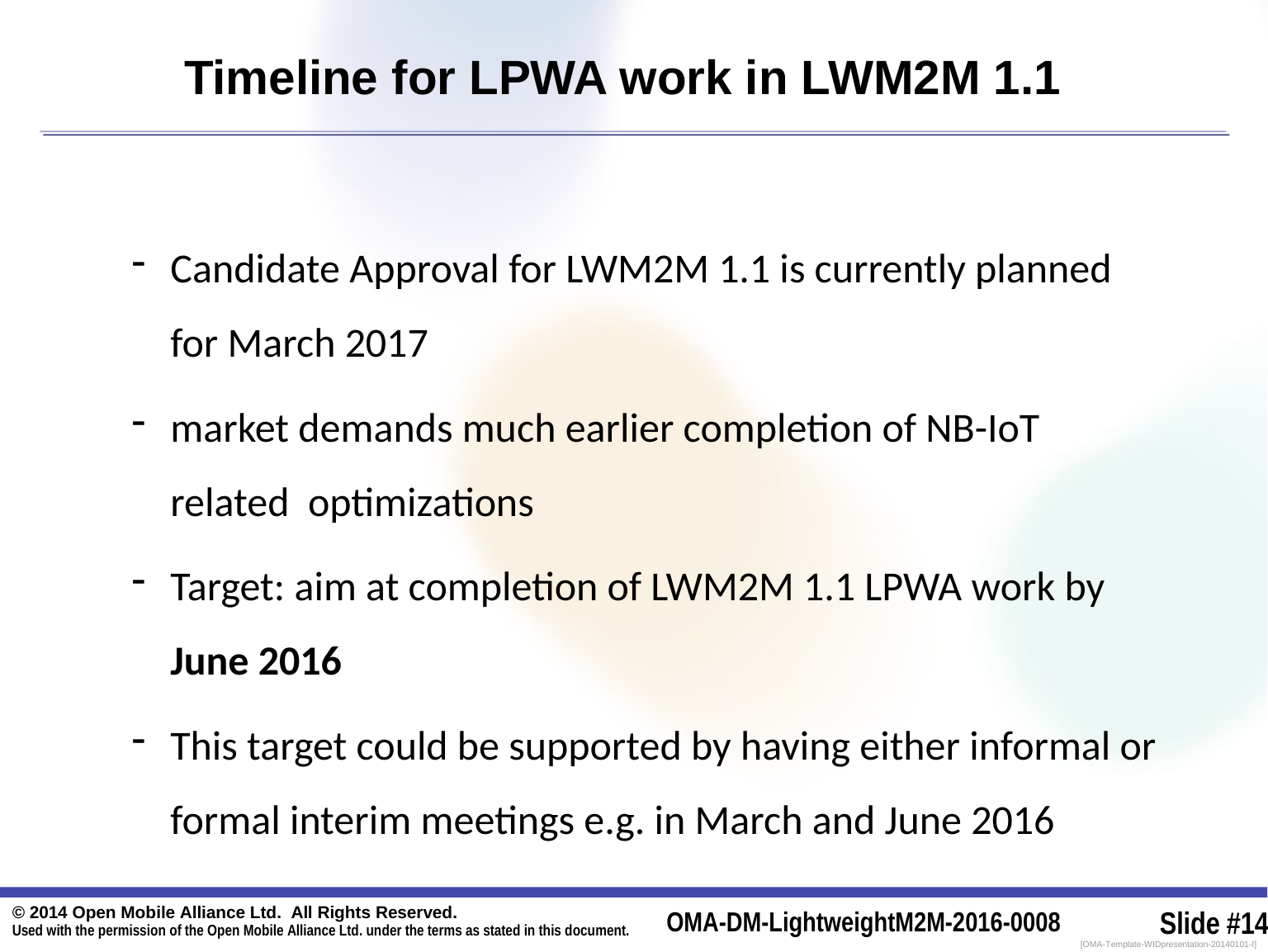

# Timeline for LPWA work in LWM2M 1.1

Candidate Approval for LWM2M 1.1 is currently planned for March 2017
market demands much earlier completion of NB-IoT related  optimizations
Target: aim at completion of LWM2M 1.1 LPWA work by June 2016
This target could be supported by having either informal or formal interim meetings e.g. in March and June 2016

© 2014 Open Mobile Alliance Ltd.  All Rights Reserved.
Used with the permission of the Open Mobile Alliance Ltd. under the terms as stated in this document.
OMA-DM-LightweightM2M-2016-0008
Slide #14
[OMA-Template-WIDpresentation-20140101-I]